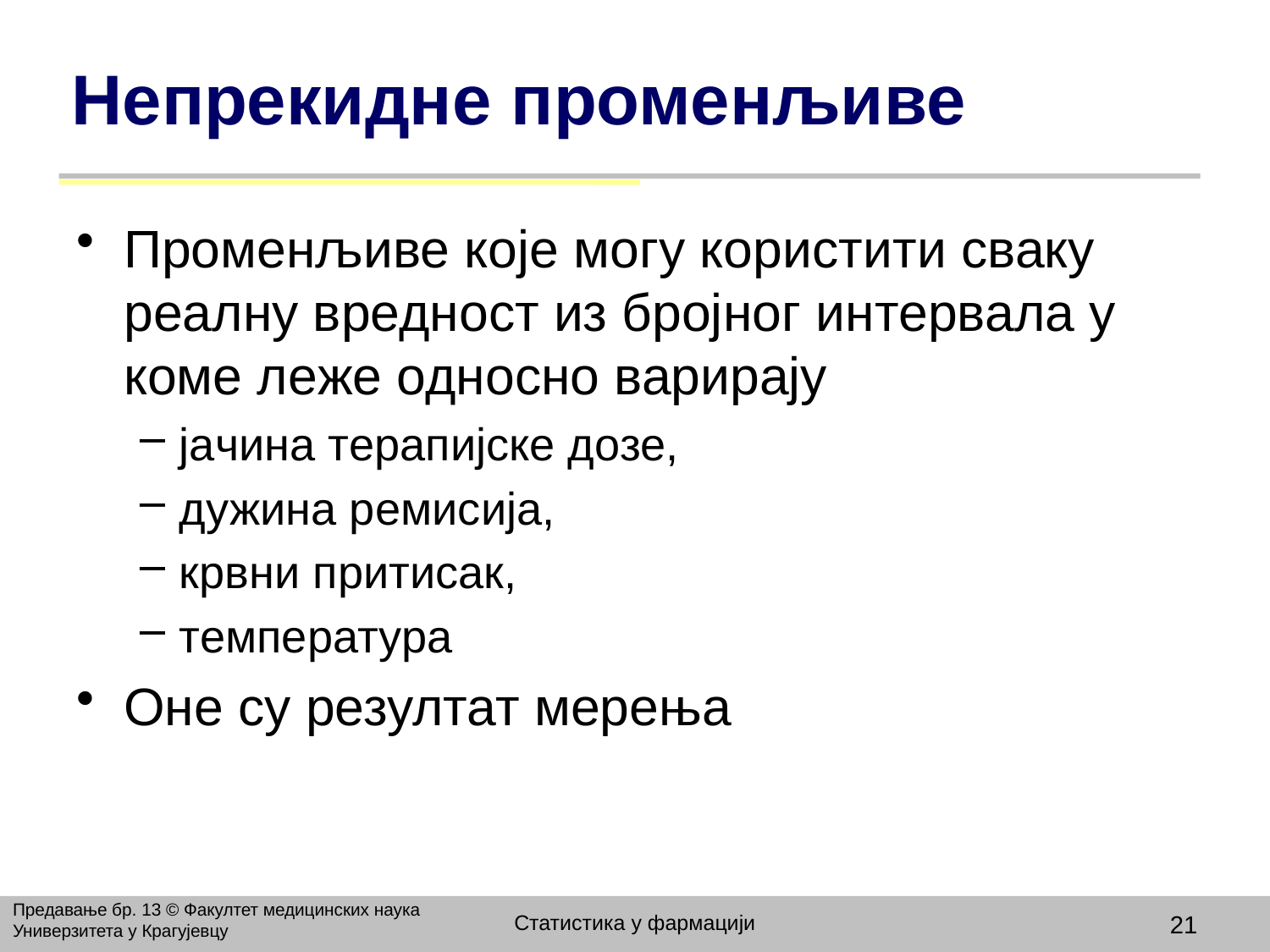

# Непрекидне променљиве
Променљиве које могу користити сваку реалну вредност из бројног интервала у коме леже односно варирају
јачина терапијске дозе,
дужина ремисија,
крвни притисак,
температура
Оне су резултат мерења
Предавање бр. 13 © Факултет медицинских наука Универзитета у Крагујевцу
Статистика у фармацији
21